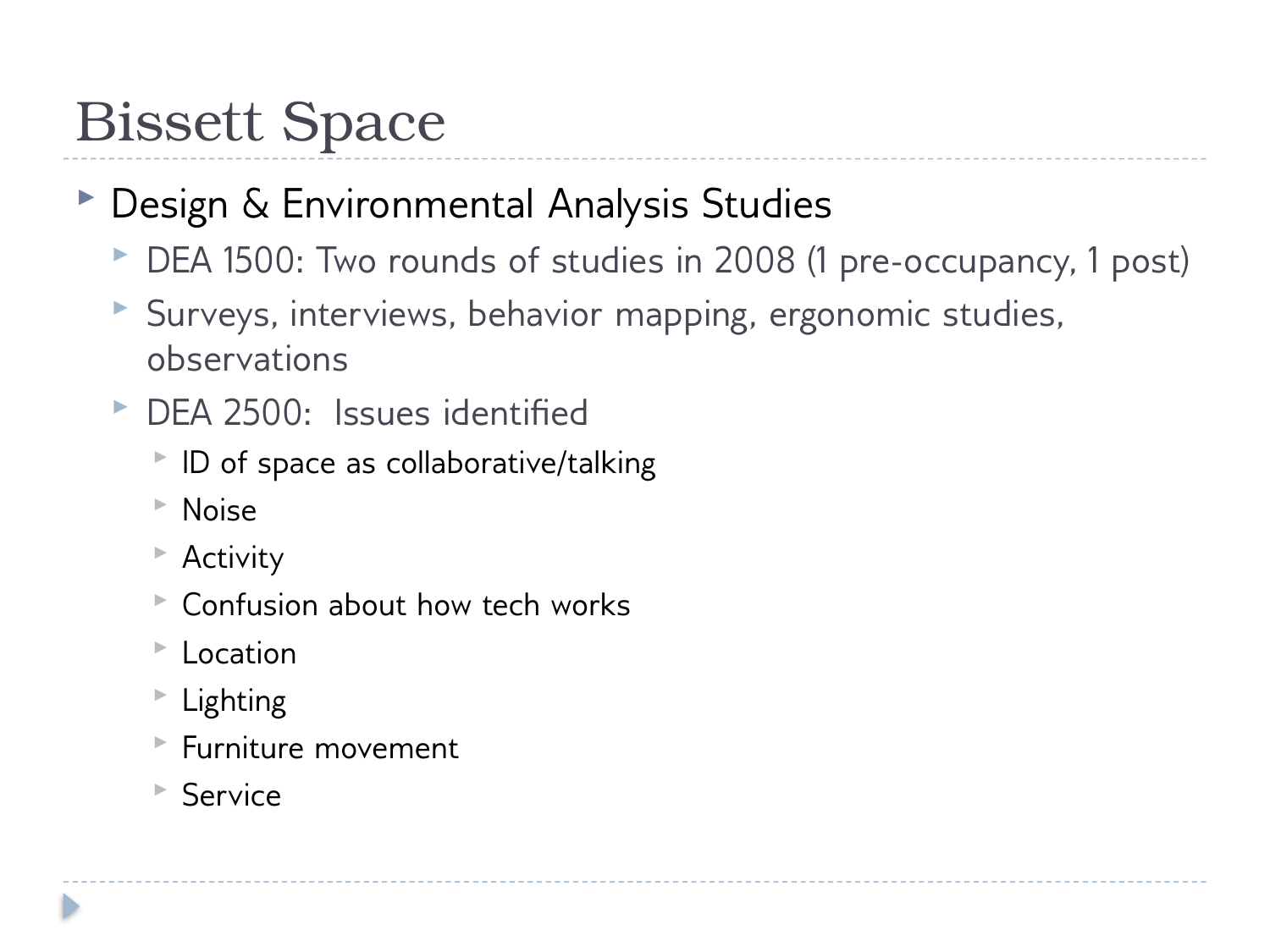

# Bissett Space
Design & Environmental Analysis Studies
DEA 1500: Two rounds of studies in 2008 (1 pre-occupancy, 1 post)
Surveys, interviews, behavior mapping, ergonomic studies, observations
DEA 2500:  Issues identified
ID of space as collaborative/talking
Noise
Activity
Confusion about how tech works
Location
Lighting
Furniture movement
Service